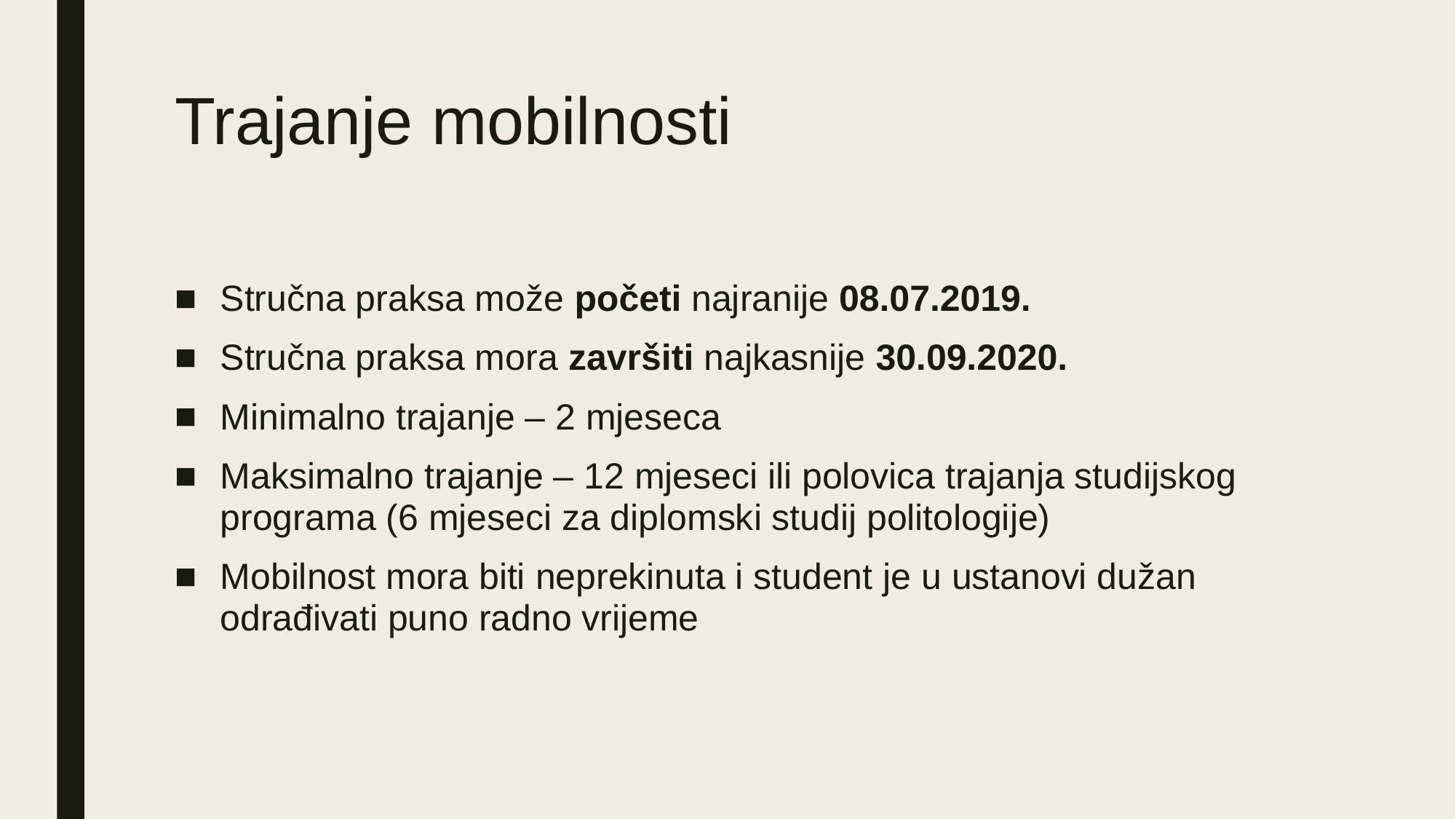

# Trajanje mobilnosti
Stručna praksa može početi najranije 08.07.2019.
Stručna praksa mora završiti najkasnije 30.09.2020.
Minimalno trajanje – 2 mjeseca
Maksimalno trajanje – 12 mjeseci ili polovica trajanja studijskog programa (6 mjeseci za diplomski studij politologije)
Mobilnost mora biti neprekinuta i student je u ustanovi dužan odrađivati puno radno vrijeme